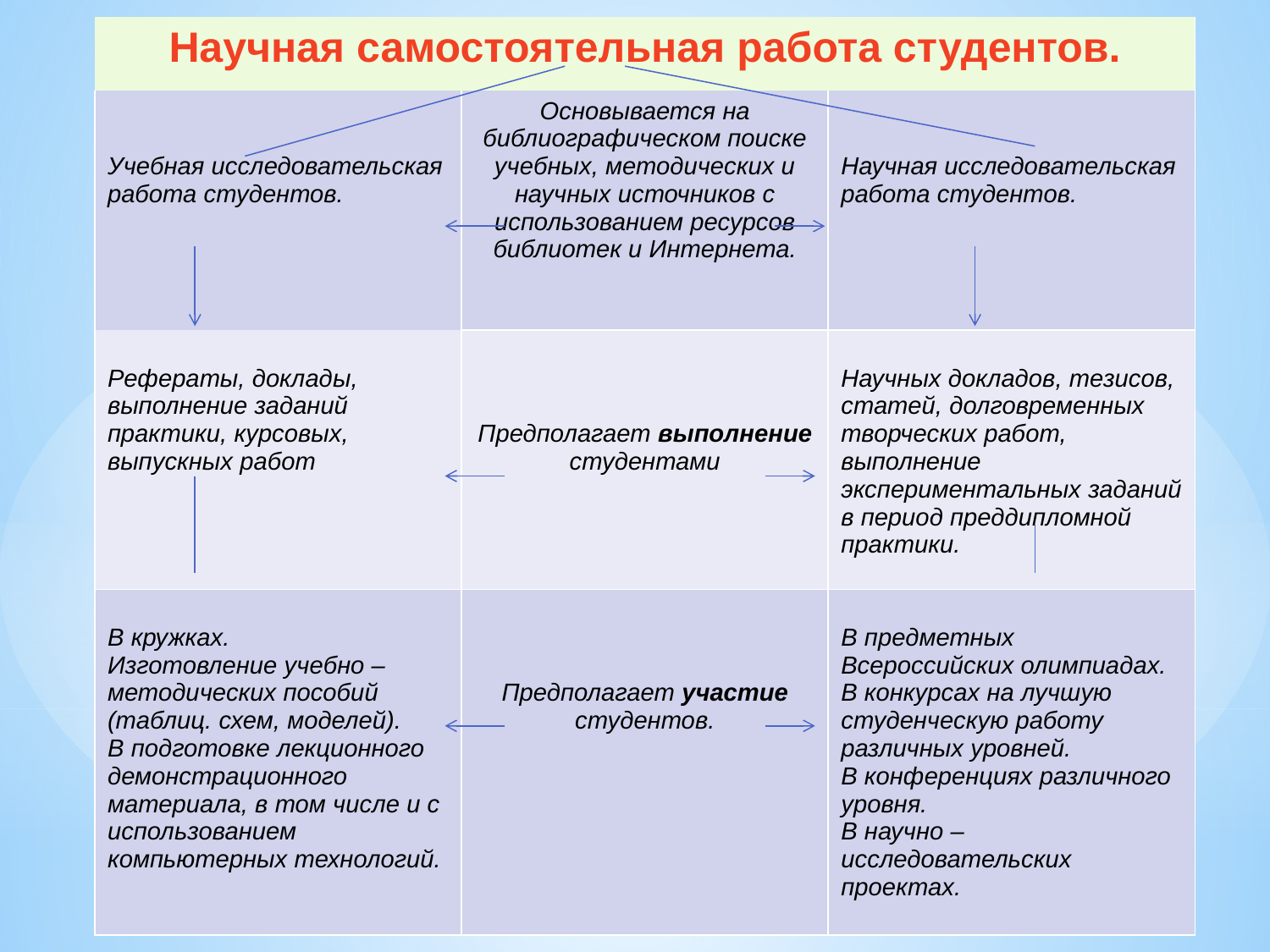

| Научная самостоятельная работа студентов. |  |  |
| --- | --- | --- |
| Учебная исследовательская работа студентов. | Основывается на библиографическом поиске учебных, методических и научных источников с использованием ресурсов библиотек и Интернета. | Научная исследовательская работа студентов. |
| Рефераты, доклады, выполнение заданий практики, курсовых, выпускных работ | Предполагает выполнение студентами | Научных докладов, тезисов, статей, долговременных творческих работ, выполнение экспериментальных заданий в период преддипломной практики. |
| В кружках. Изготовление учебно – методических пособий (таблиц. схем, моделей). В подготовке лекционного демонстрационного материала, в том числе и с использованием компьютерных технологий. | Предполагает участие студентов. | В предметных Всероссийских олимпиадах. В конкурсах на лучшую студенческую работу различных уровней. В конференциях различного уровня. В научно – исследовательских проектах. |